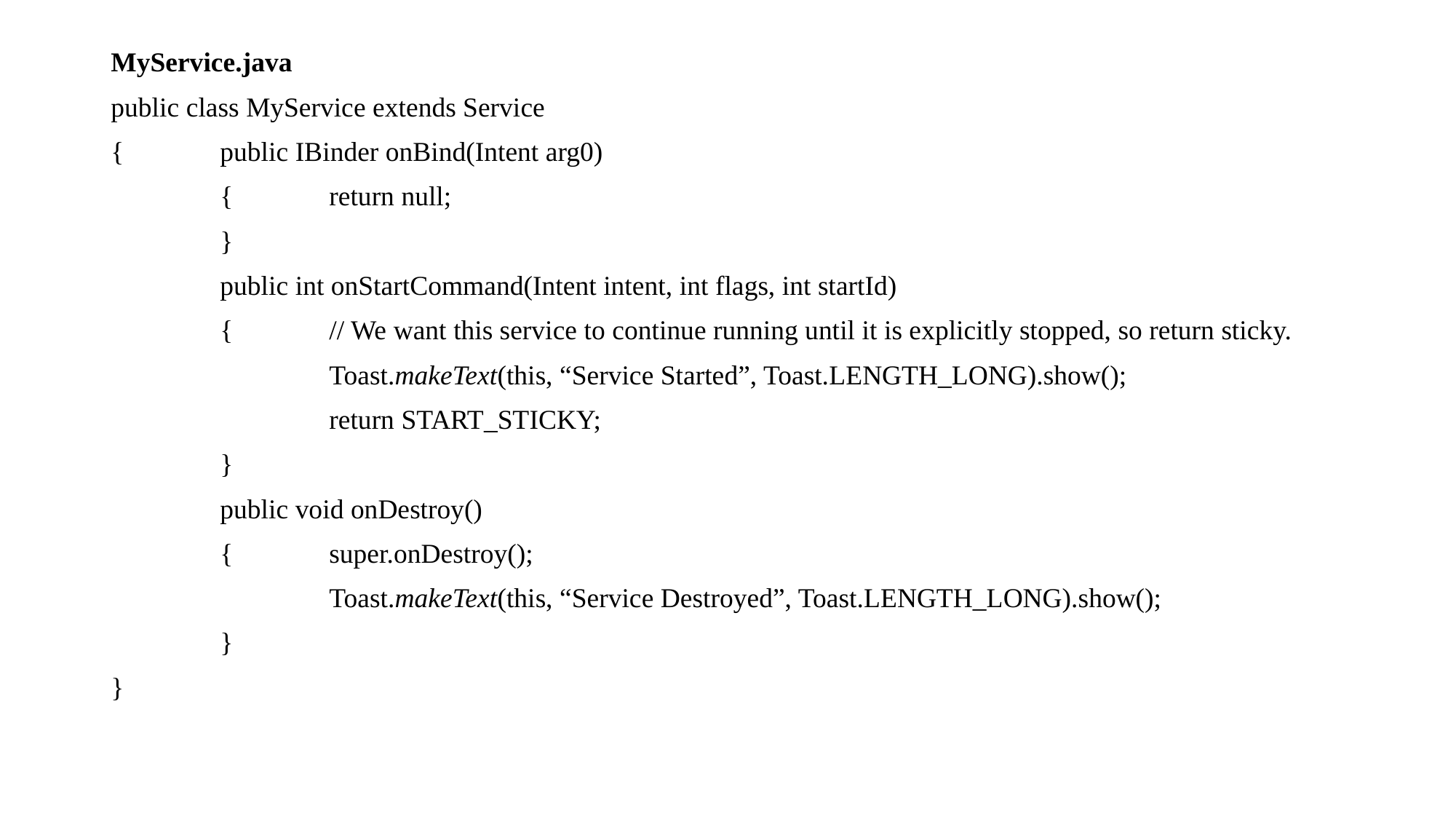

MyService.java
public class MyService extends Service
{	public IBinder onBind(Intent arg0)
	{	return null;
	}
	public int onStartCommand(Intent intent, int flags, int startId)
	{	// We want this service to continue running until it is explicitly stopped, so return sticky.
		Toast.makeText(this, “Service Started”, Toast.LENGTH_LONG).show();
		return START_STICKY;
	}
	public void onDestroy()
	{	super.onDestroy();
		Toast.makeText(this, “Service Destroyed”, Toast.LENGTH_LONG).show();
	}
}